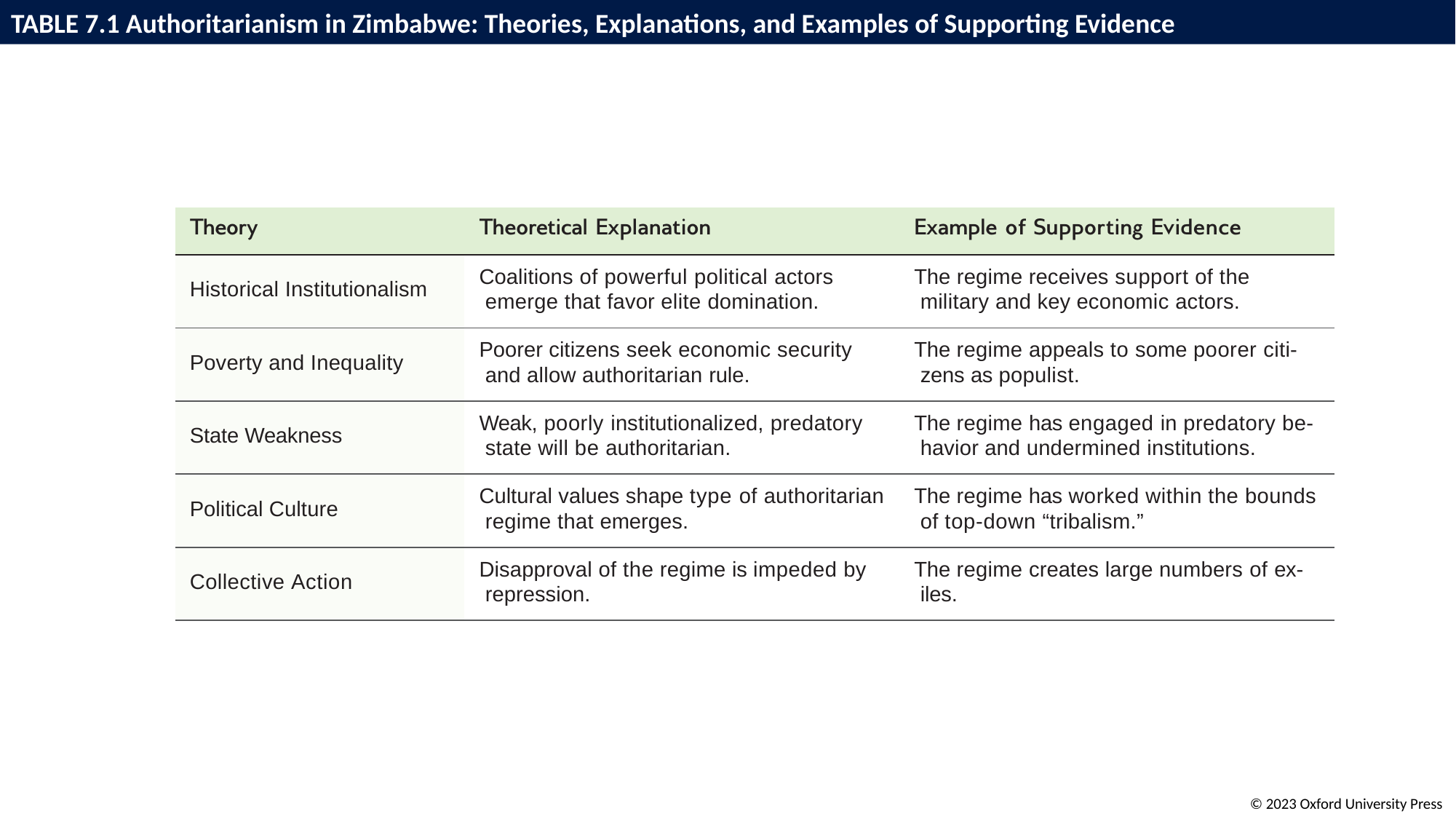

# TABLE 7.1 Authoritarianism in Zimbabwe: Theories, Explanations, and Examples of Supporting Evidence
| Theory | Theoretical Explanation | Example of Supporting Evidence |
| --- | --- | --- |
| Historical Institutionalism | Coalitions of powerful political actors emerge that favor elite domination. | The regime receives support of the military and key economic actors. |
| Poverty and Inequality | Poorer citizens seek economic security and allow authoritarian rule. | The regime appeals to some poorer citi- zens as populist. |
| State Weakness | Weak, poorly institutionalized, predatory state will be authoritarian. | The regime has engaged in predatory be- havior and undermined institutions. |
| Political Culture | Cultural values shape type of authoritarian regime that emerges. | The regime has worked within the bounds of top-down “tribalism.” |
| Collective Action | Disapproval of the regime is impeded by repression. | The regime creates large numbers of ex- iles. |